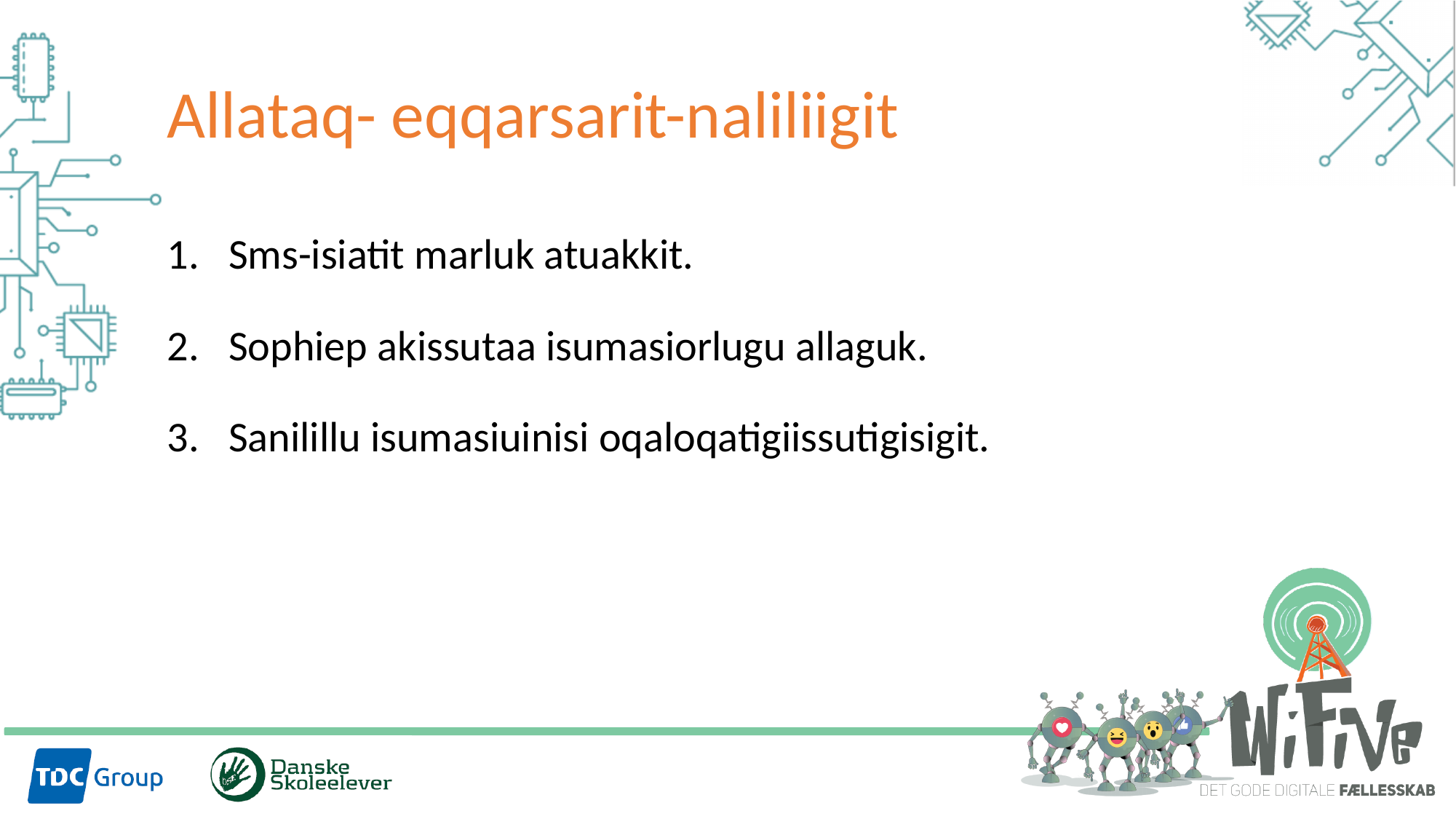

# Allataq- eqqarsarit-naliliigit
Sms-isiatit marluk atuakkit.
Sophiep akissutaa isumasiorlugu allaguk.
Sanilillu isumasiuinisi oqaloqatigiissutigisigit.